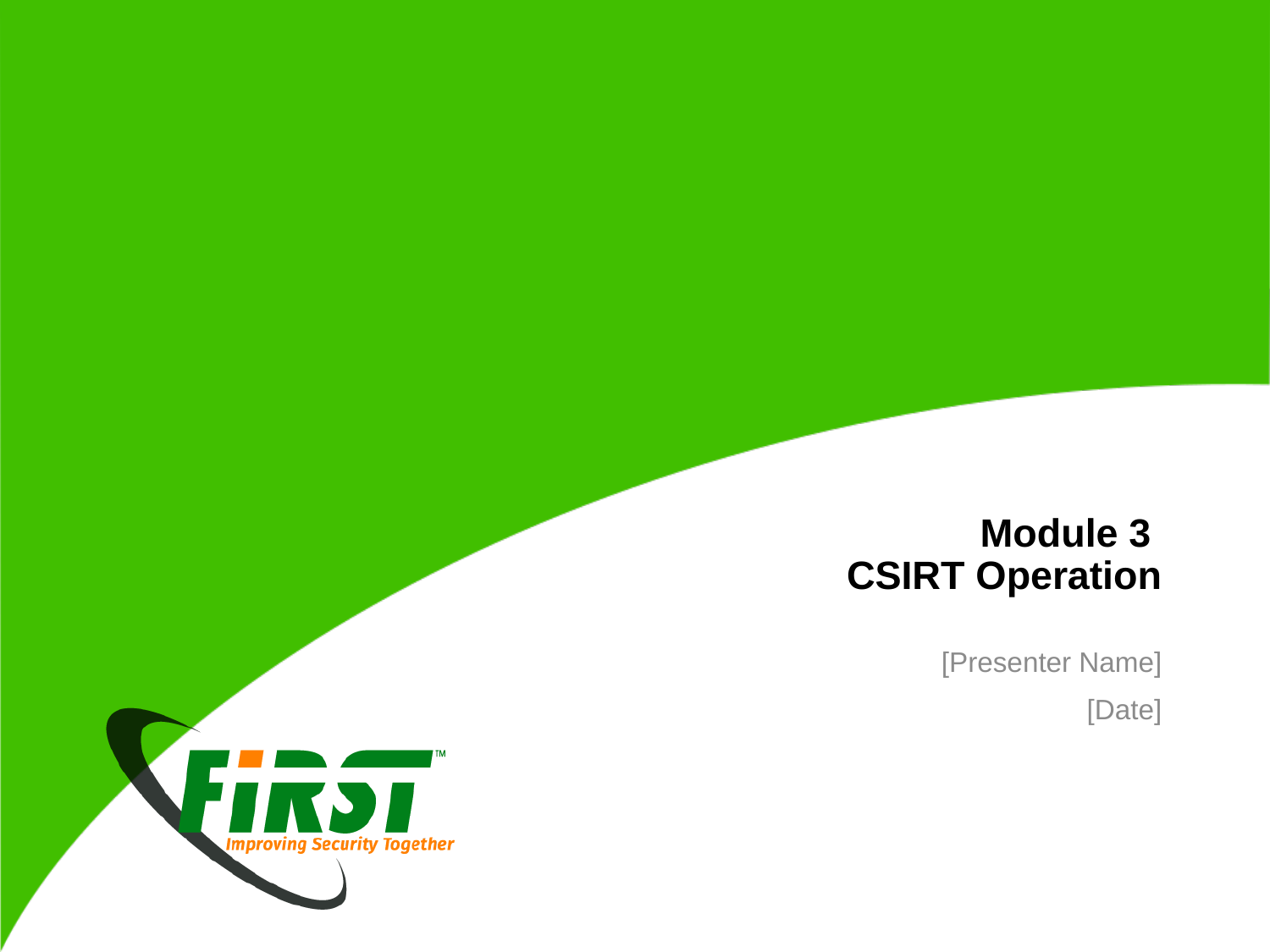

# Module 3 CSIRT Operation
[Presenter Name]
[Date]